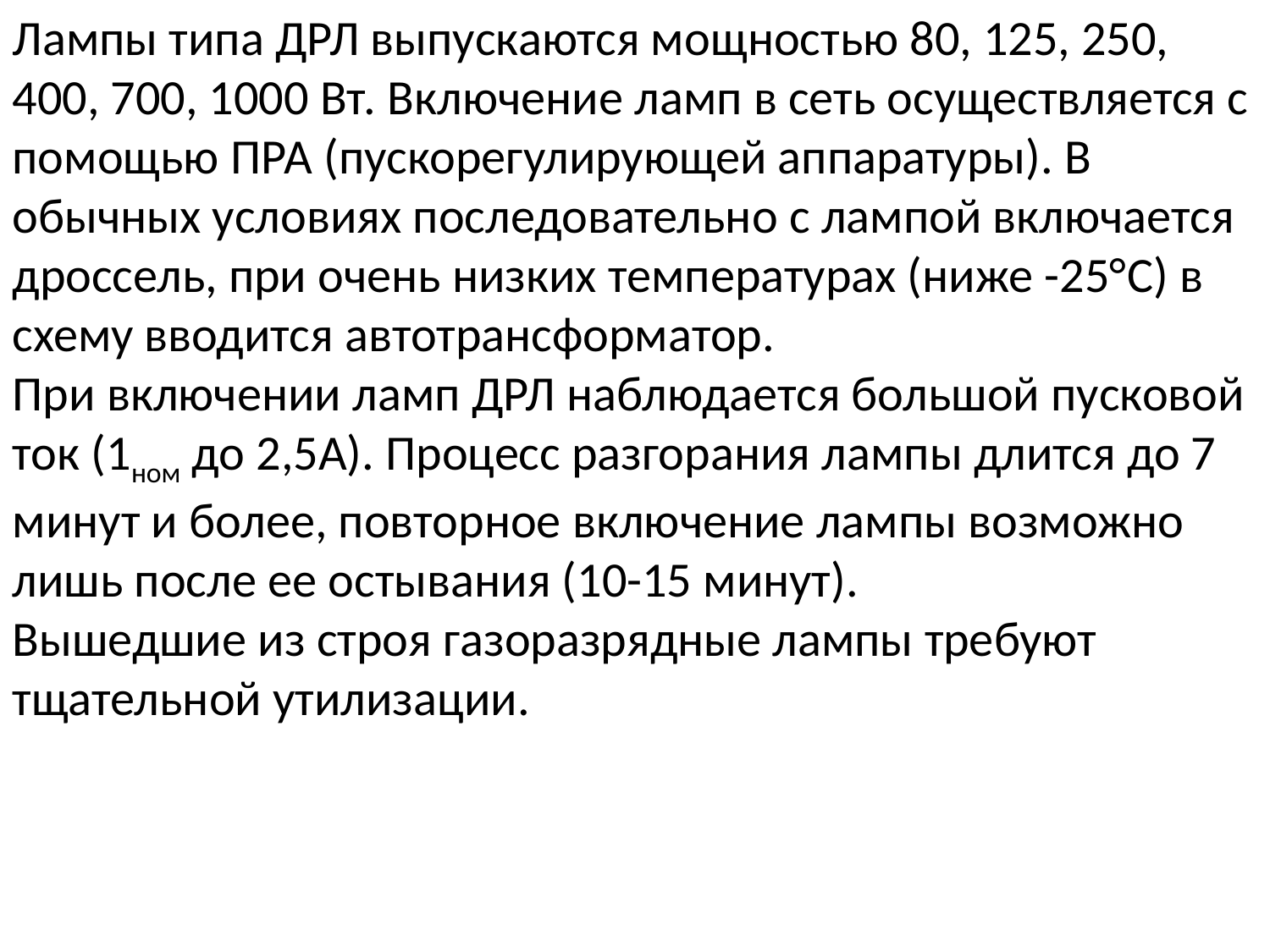

Лампы типа ДРЛ выпускаются мощностью 80, 125, 250, 400, 700, 1000 Вт. Включение ламп в сеть осуществляется с помощью ПРА (пускорегулирующей аппаратуры). В обычных условиях последовательно с лампой включается дроссель, при очень низких температурах (ниже -25°C) в схему вводится автотрансформатор.
При включении ламп ДРЛ наблюдается большой пусковой ток (1ном до 2,5А). Процесс разгорания лампы длится до 7 минут и более, повторное включение лампы возможно лишь после ее остывания (10-15 минут).
Вышедшие из строя газоразрядные лампы требуют тщательной утилизации.